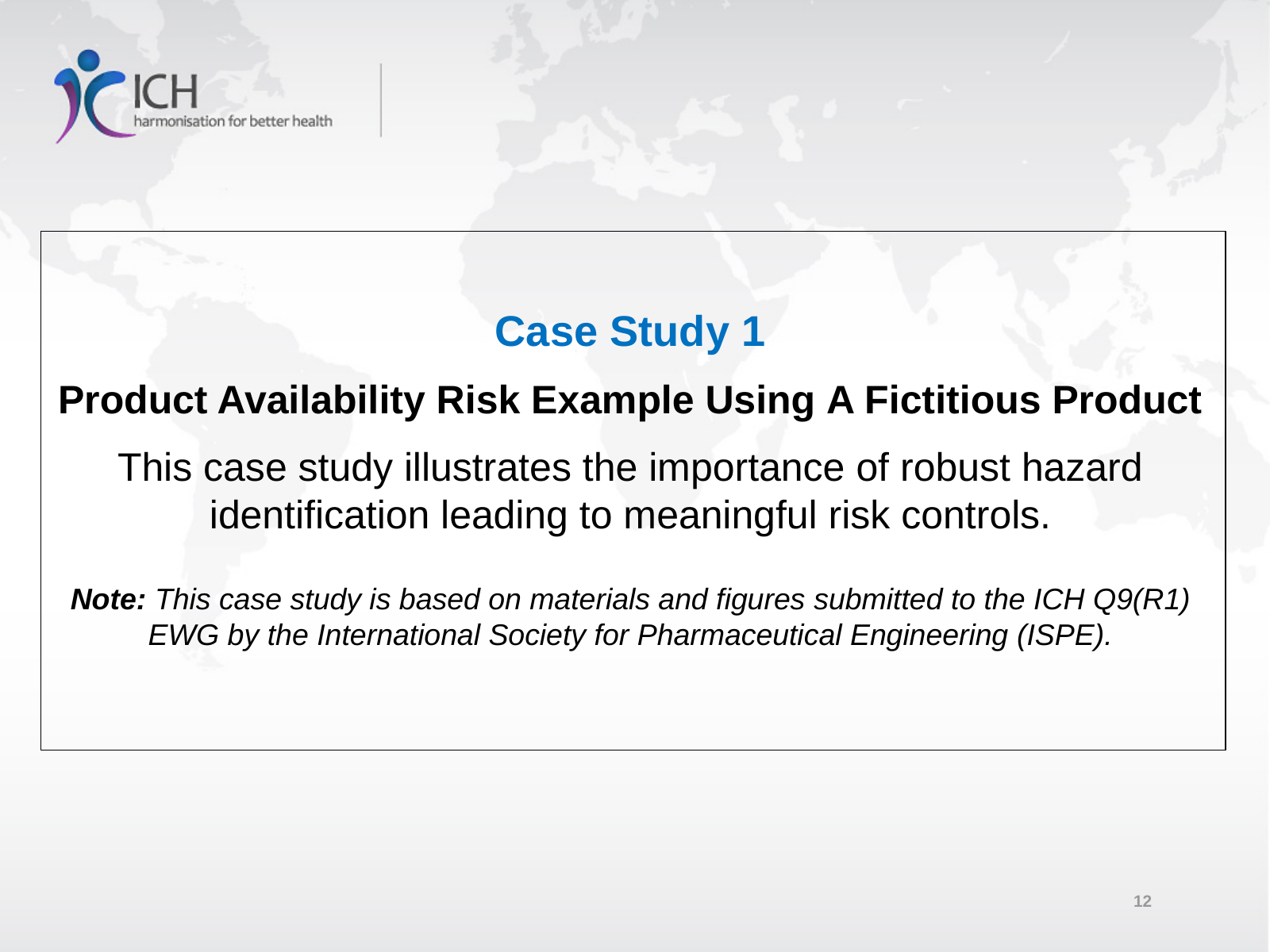

Case Study 1
Product Availability Risk Example Using A Fictitious Product
This case study illustrates the importance of robust hazard identification leading to meaningful risk controls.

Note: This case study is based on materials and figures submitted to the ICH Q9(R1) EWG by the International Society for Pharmaceutical Engineering (ISPE).